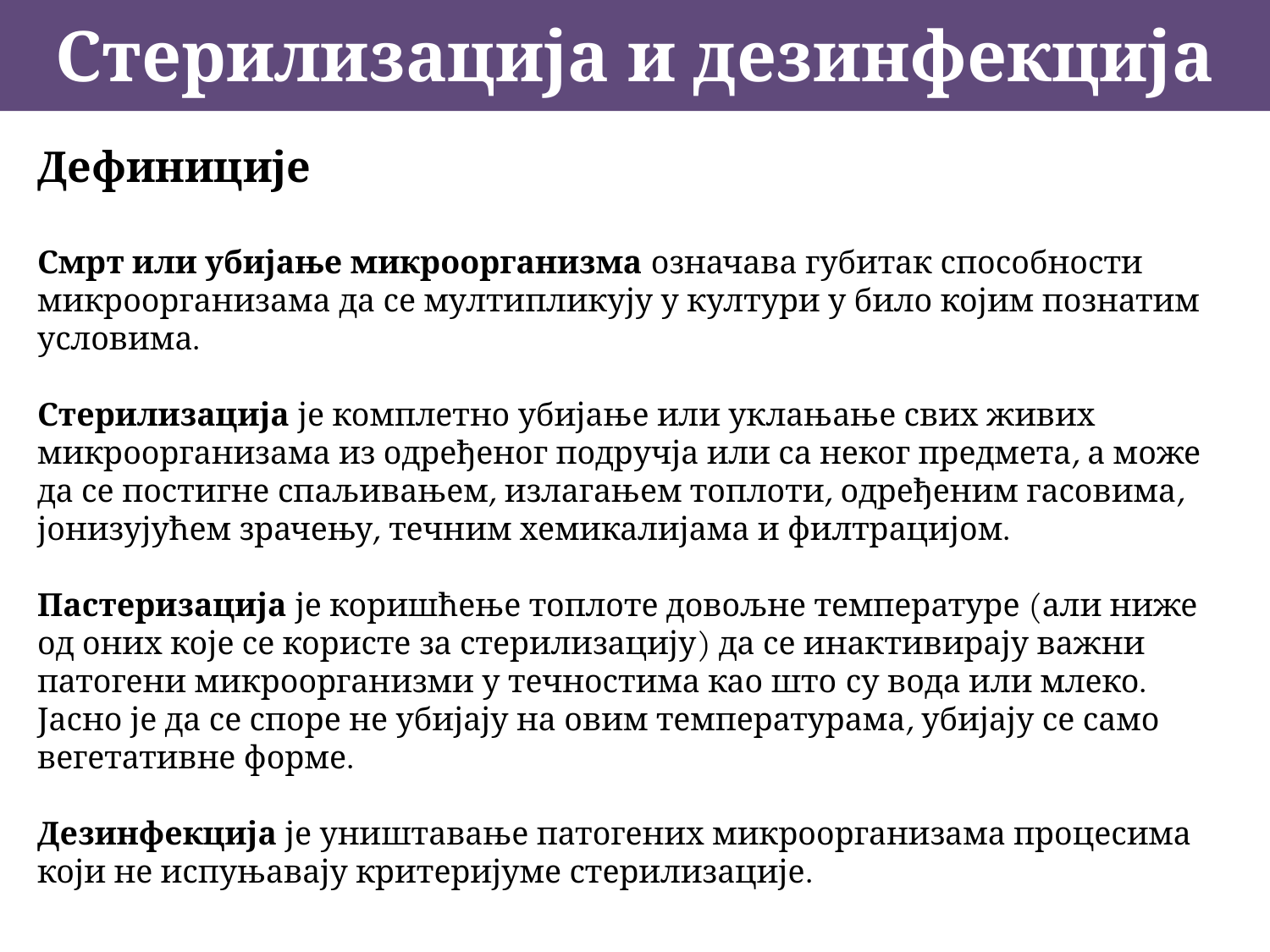

Стерилизација и дезинфекција
Дефиниције

Смрт или убијање микроорганизма означава губитак способности микроорганизама да се мултипликују у култури у било којим познатим условима.

Стерилизација је комплетно убијање или уклањање свих живих микроорганизама из одређеног подручја или са неког предмета, а може да се постигне спаљивањем, излагањем топлоти, одређеним гасовима, јонизујућем зрачењу, течним хемикалијама и филтрацијом.

Пастеризација је коришћење топлоте довољне температуре (али ниже од оних које се користе за стерилизацију) да се инактивирају важни патогени микроорганизми у течностима као што су вода или млеко. Јасно је да се споре не убијају на овим температурама, убијају се само вегетативне форме.

Дезинфекција је уништавање патогених микроорганизама процесима који не испуњавају критеријуме стерилизације.